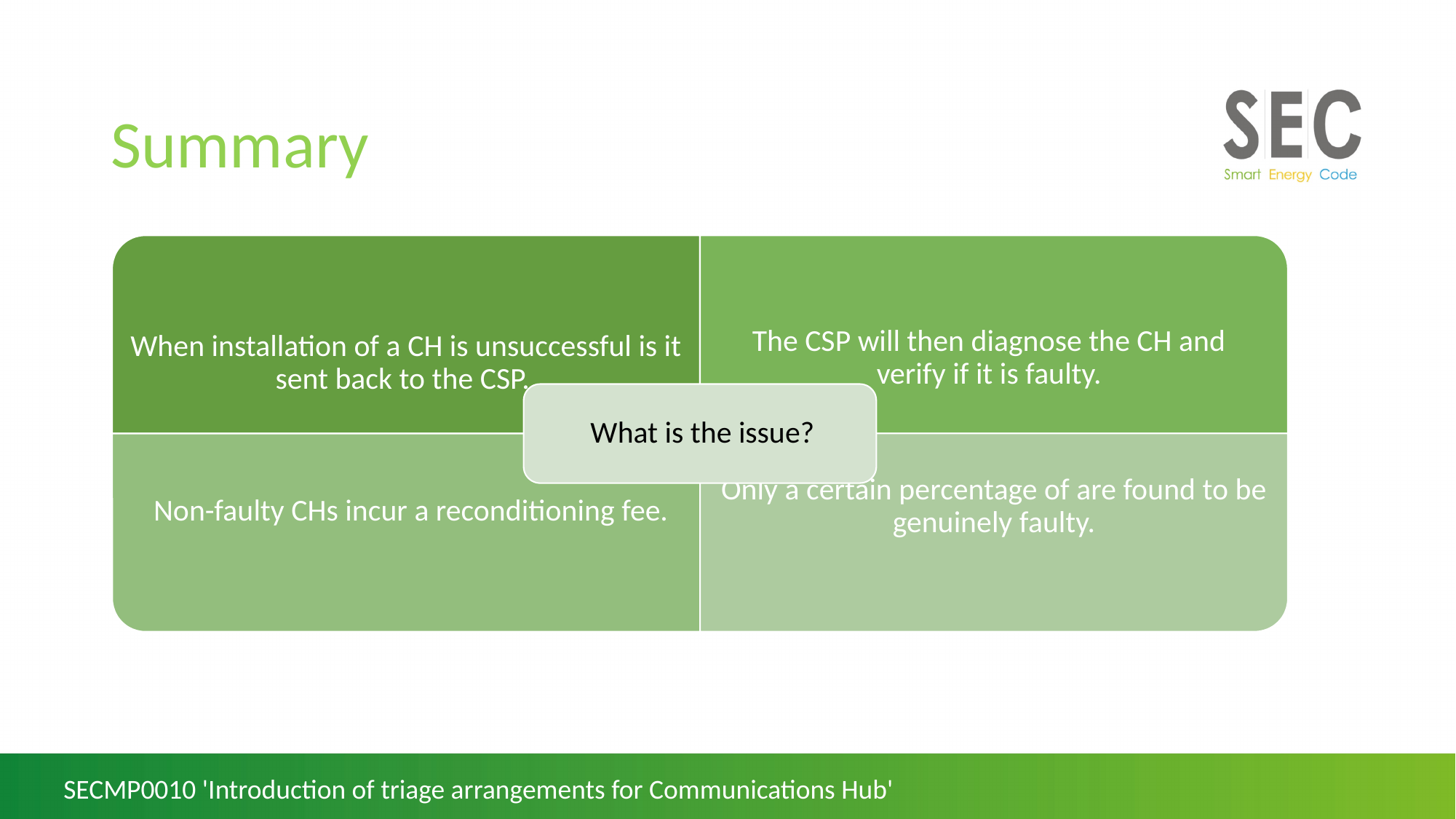

# Summary

When installation of a CH is unsuccessful is it sent back to the CSP.

The CSP will then diagnose the CH and verify if it is faulty.
Non-faulty CHs incur a reconditioning fee.

Only a certain percentage of are found to be genuinely faulty.

What is the issue?
SECMP0010 'Introduction of triage arrangements for Communications Hub'